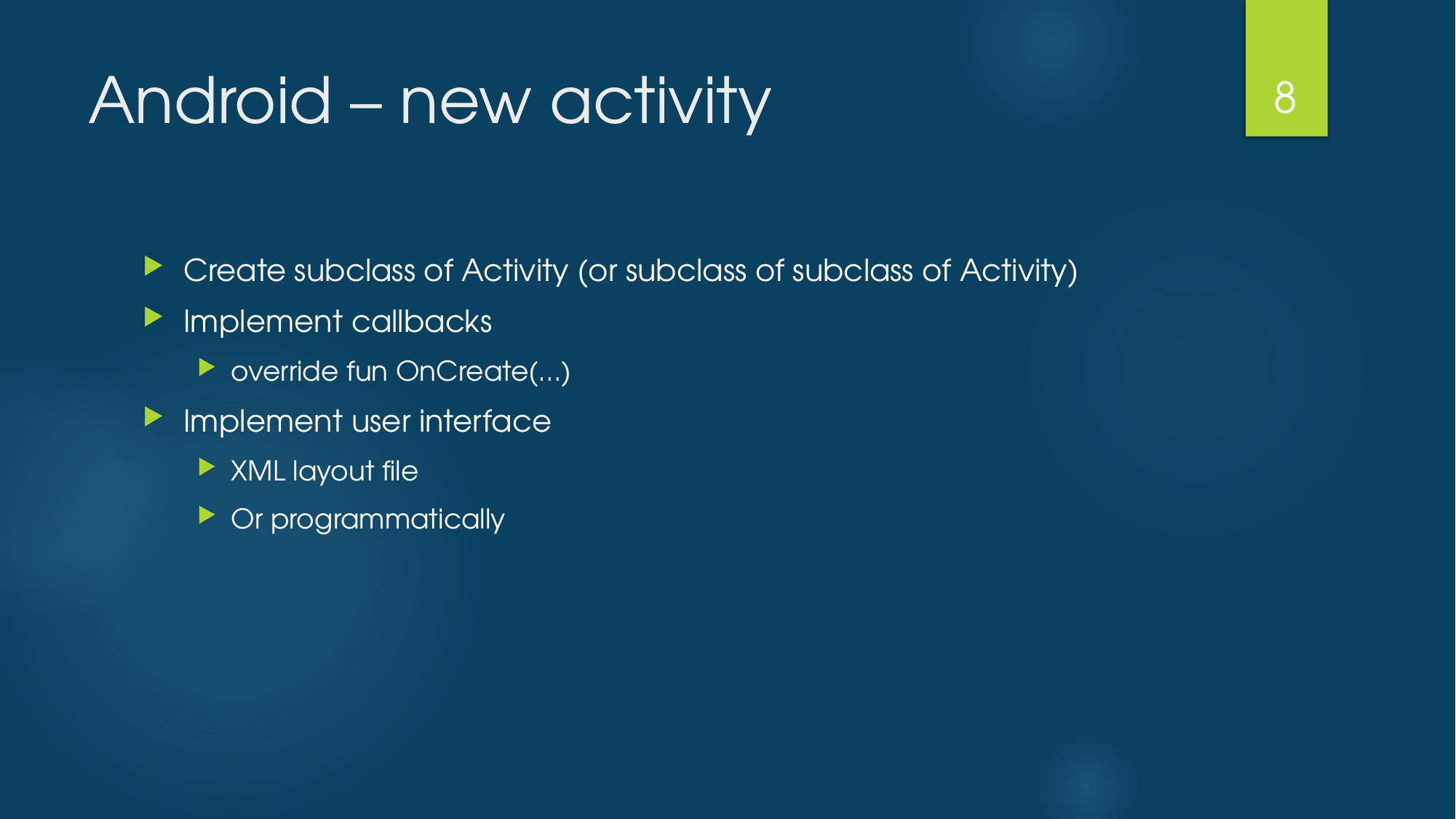

8
# Android – new activity
Create subclass of Activity (or subclass of subclass of Activity)
Implement callbacks
override fun OnCreate(…)
Implement user interface
XML layout file
Or programmatically